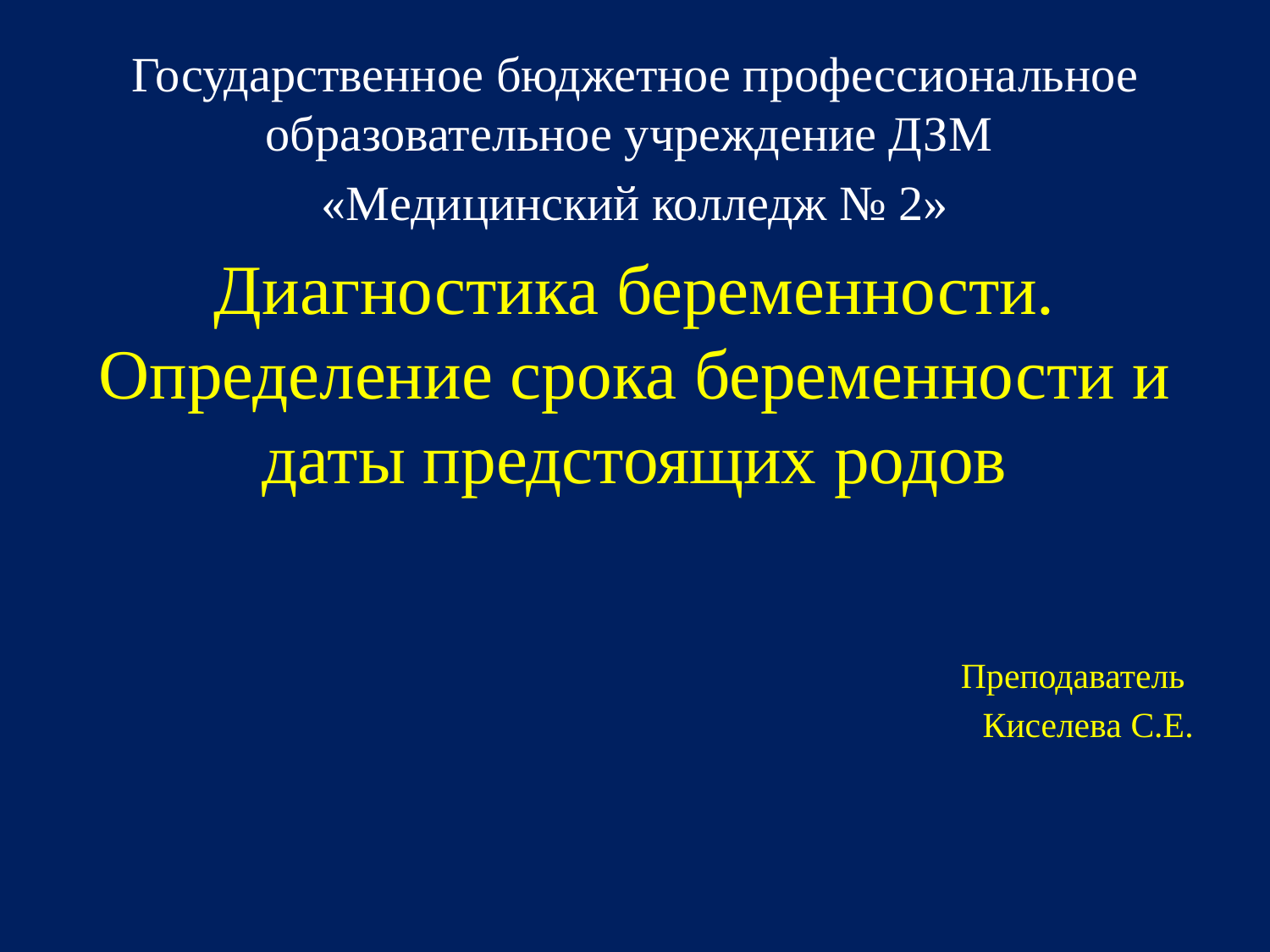

Государственное бюджетное профессиональное образовательное учреждение ДЗМ
«Медицинский колледж № 2»
Диагностика беременности. Определение срока беременности и даты предстоящих родов

Преподаватель
Киселева С.Е.